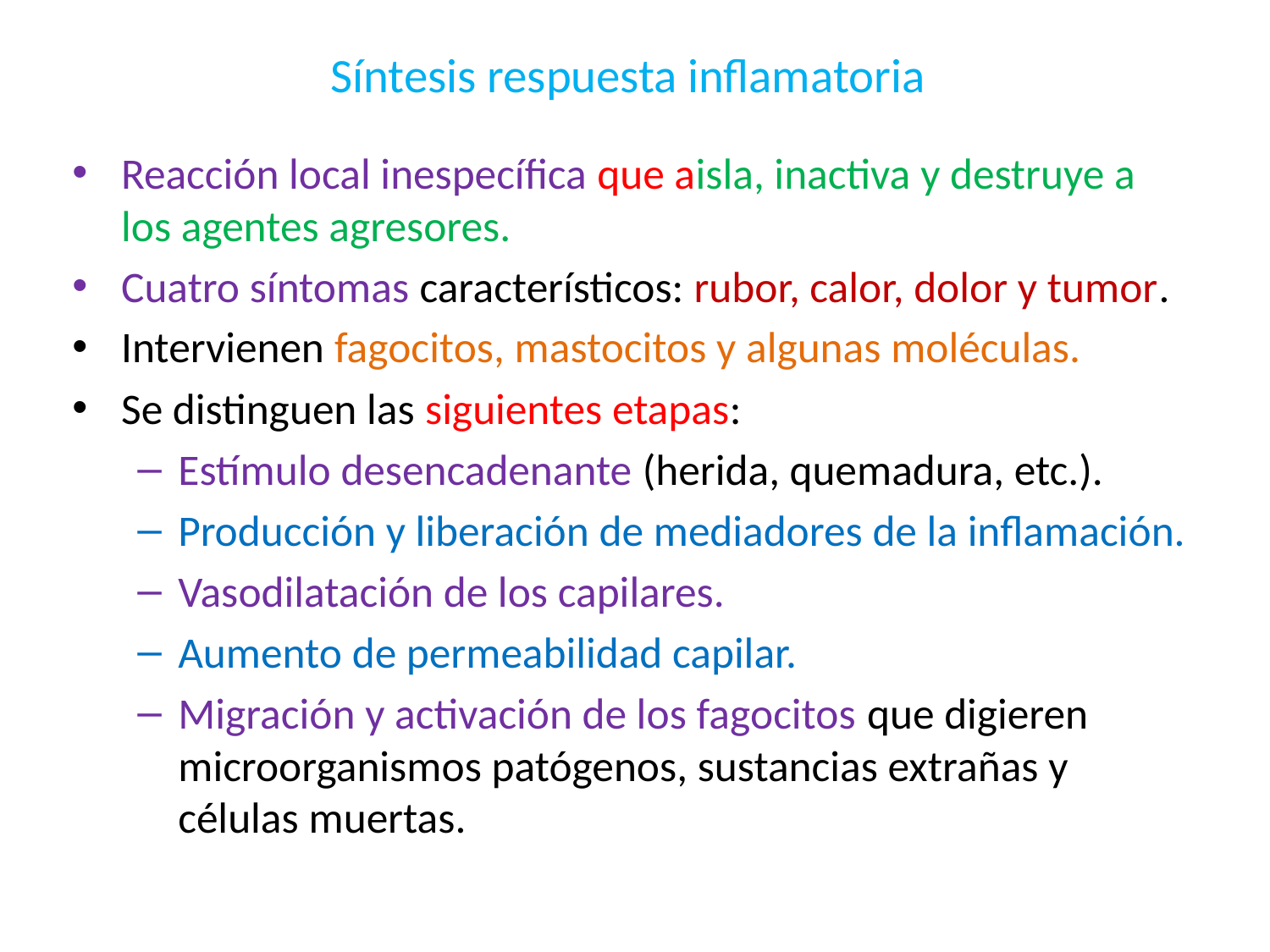

# Síntesis respuesta inflamatoria
Reacción local inespecífica que aisla, inactiva y destruye a los agentes agresores.
Cuatro síntomas característicos: rubor, calor, dolor y tumor.
Intervienen fagocitos, mastocitos y algunas moléculas.
Se distinguen las siguientes etapas:
Estímulo desencadenante (herida, quemadura, etc.).
Producción y liberación de mediadores de la inflamación.
Vasodilatación de los capilares.
Aumento de permeabilidad capilar.
Migración y activación de los fagocitos que digieren microorganismos patógenos, sustancias extrañas y células muertas.